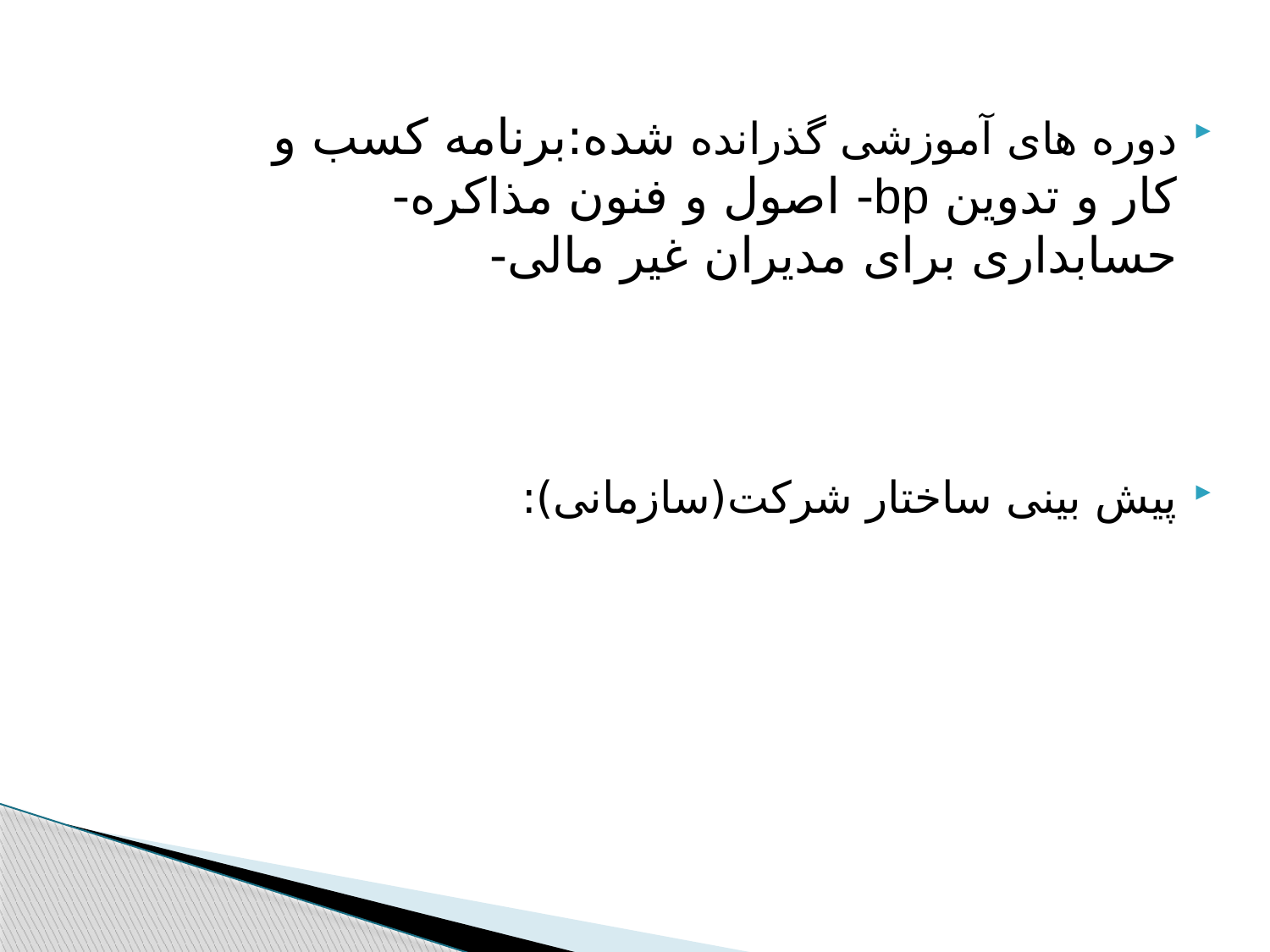

دوره های آموزشی گذرانده شده:برنامه کسب و کار و تدوین bp- اصول و فنون مذاکره-حسابداری برای مدیران غیر مالی-

پیش بینی ساختار شرکت(سازمانی):